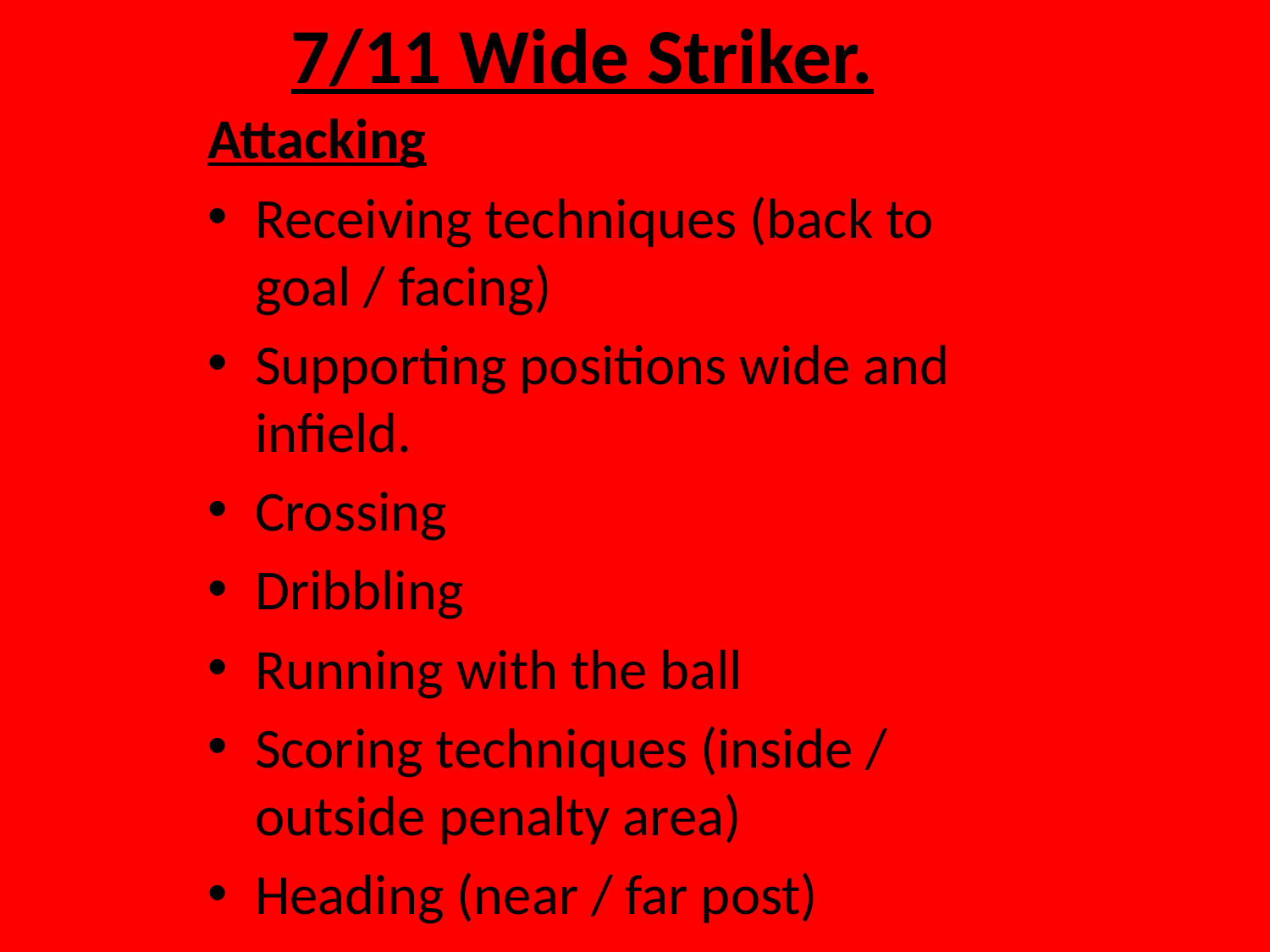

7/11 Wide Striker.
Attacking
Receiving techniques (back to goal / facing)
Supporting positions wide and infield.
Crossing
Dribbling
Running with the ball
Scoring techniques (inside / outside penalty area)
Heading (near / far post)